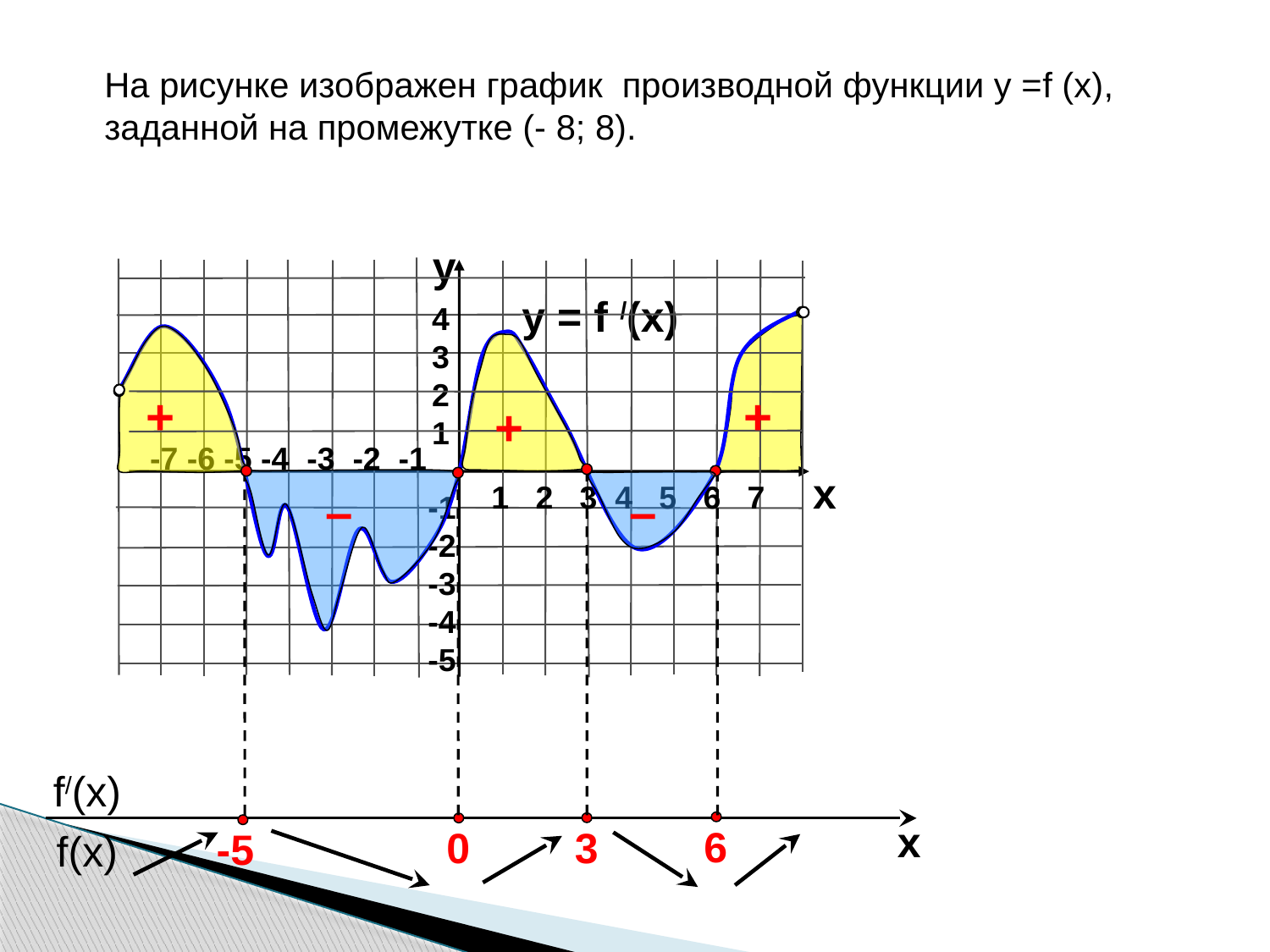

На рисунке изображен график  производной функции у =f (x), заданной на промежутке (- 8; 8).
y

y = f /(x)
4
3
2
1

+
+

+

-7 -6 -5 -4  -3  -2  -1
x

-5

0

3

6

1   2   3  4   5   6   7

–
–
-1
-2
-3
-4
-5

  f/(x)
x

 f(x)